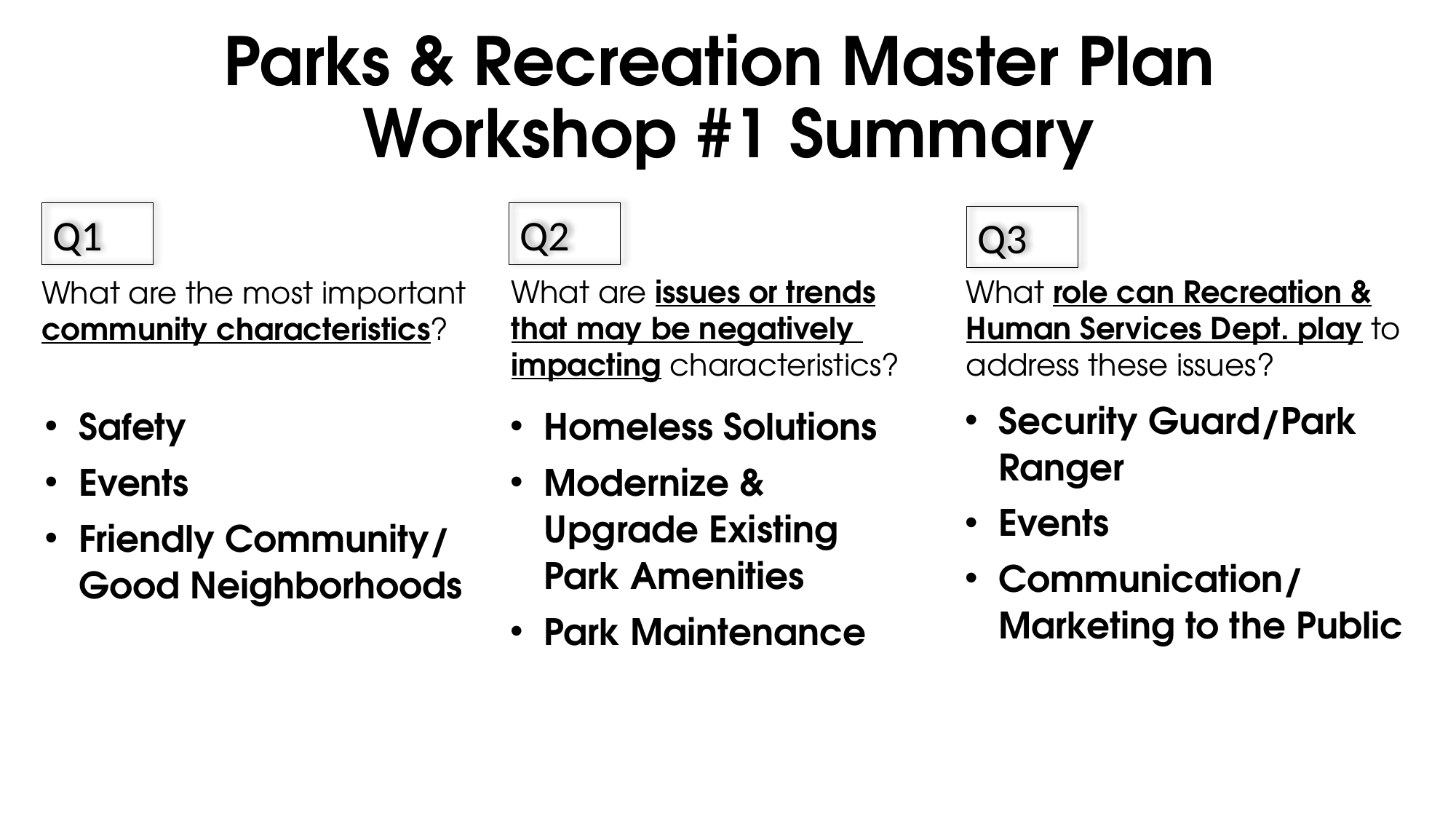

# Parks & Recreation Master Plan Workshop #1 Summary
Q1
Q2
Q3
What are issues or trends
that may be negatively
impacting characteristics?
What role can Recreation & Human Services Dept. play to address these issues?
What are the most important
community characteristics?
Security Guard/Park Ranger
Events
Communication/
Marketing to the Public
Safety
Events
Friendly Community/
Good Neighborhoods
Homeless Solutions
Modernize & Upgrade Existing Park Amenities
Park Maintenance